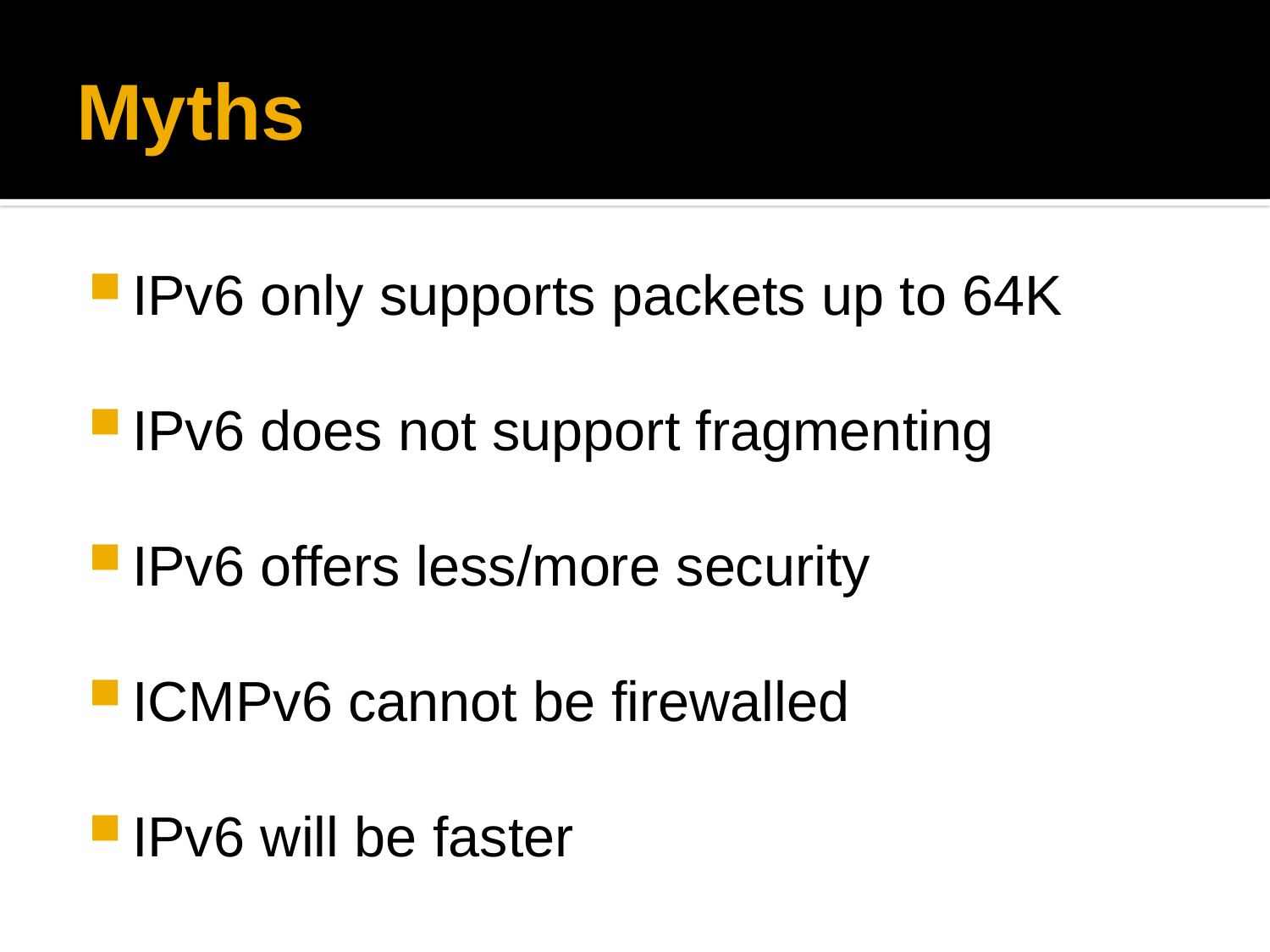

# Myths
IPv6 only supports packets up to 64K

IPv6 does not support fragmenting

IPv6 offers less/more security

ICMPv6 cannot be firewalled

IPv6 will be faster